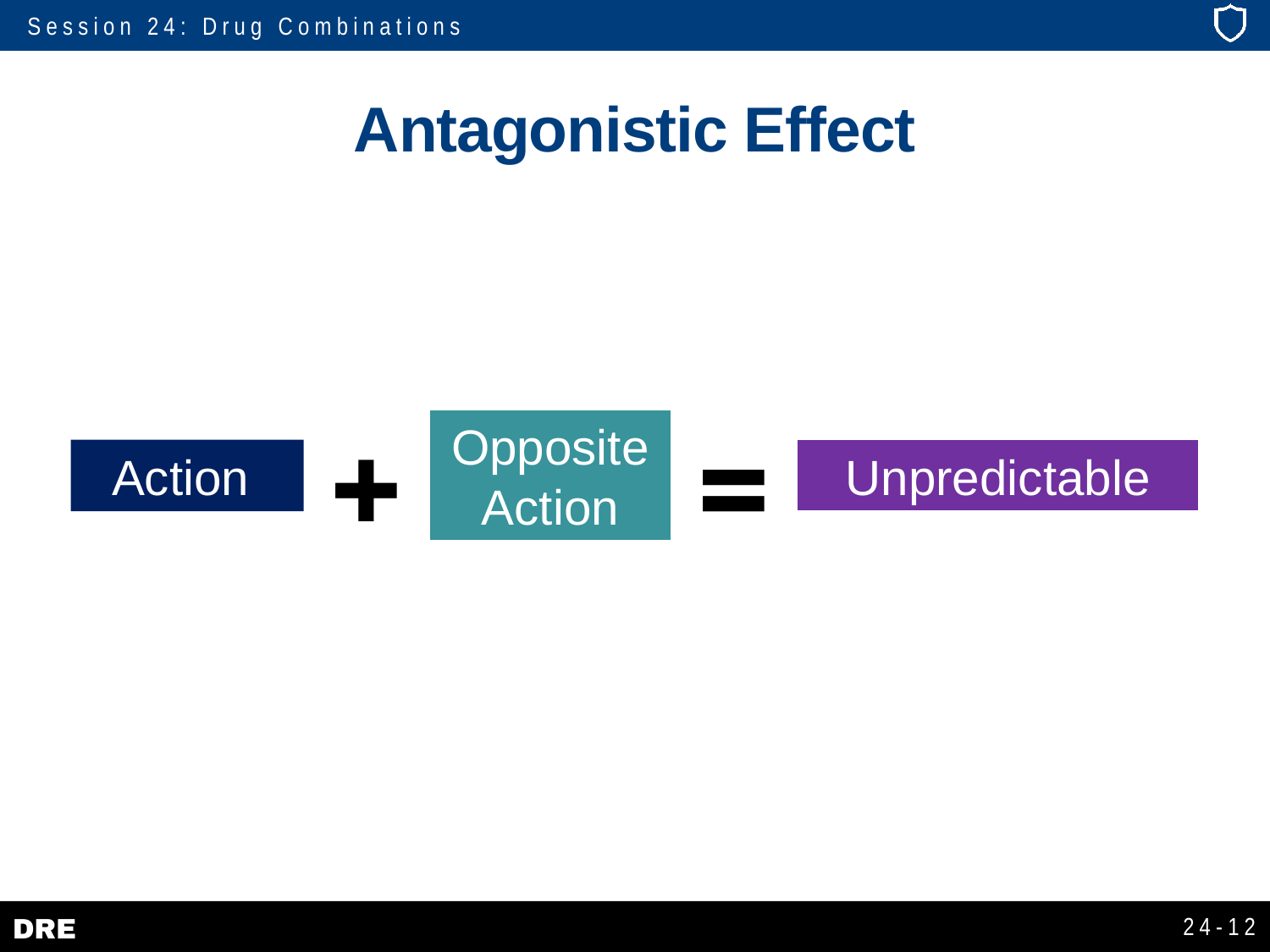

# Antagonistic Effect
+
=
Opposite Action
Action
Unpredictable
24-12